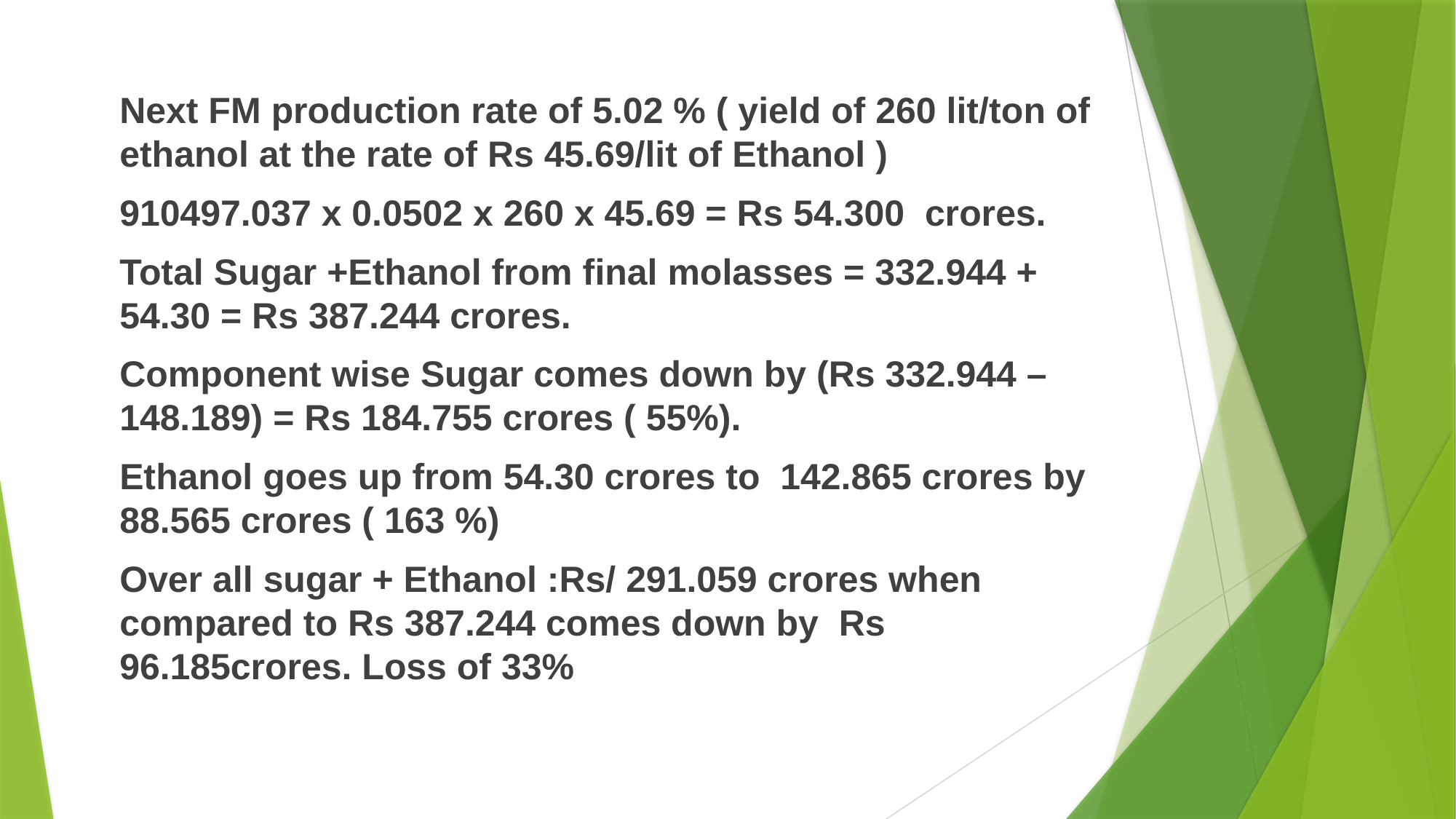

Next FM production rate of 5.02 % ( yield of 260 lit/ton of ethanol at the rate of Rs 45.69/lit of Ethanol )
910497.037 x 0.0502 x 260 x 45.69 = Rs 54.300  crores.
Total Sugar +Ethanol from final molasses = 332.944 + 54.30 = Rs 387.244 crores.
Component wise Sugar comes down by (Rs 332.944 – 148.189) = Rs 184.755 crores ( 55%).
Ethanol goes up from 54.30 crores to  142.865 crores by 88.565 crores ( 163 %)
Over all sugar + Ethanol :Rs/ 291.059 crores when compared to Rs 387.244 comes down by  Rs 96.185crores. Loss of 33%